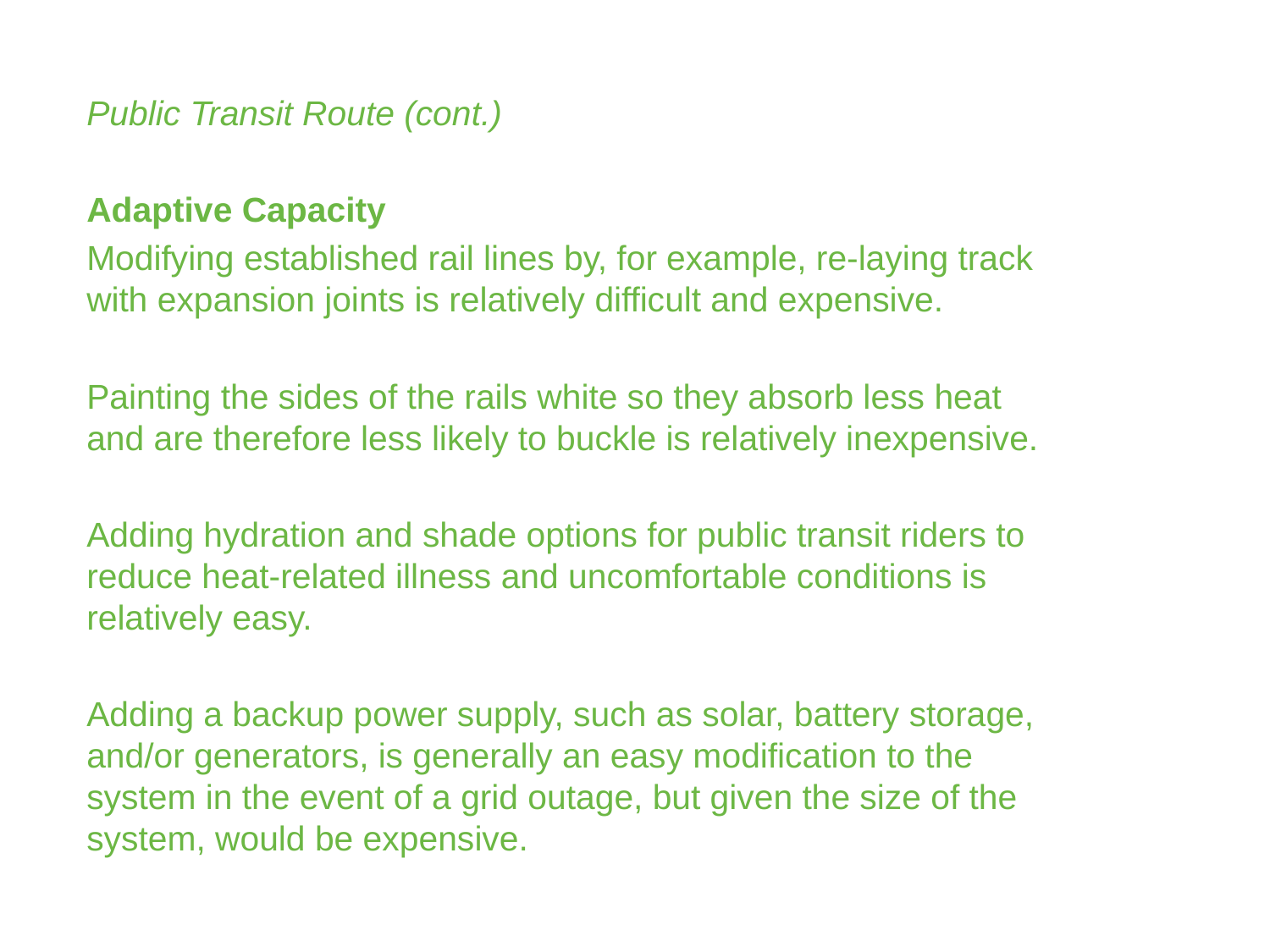

Public Transit Route (cont.)

Adaptive Capacity
Modifying established rail lines by, for example, re-laying track with expansion joints is relatively difficult and expensive.

Painting the sides of the rails white so they absorb less heat and are therefore less likely to buckle is relatively inexpensive.

Adding hydration and shade options for public transit riders to reduce heat-related illness and uncomfortable conditions is relatively easy.

Adding a backup power supply, such as solar, battery storage, and/or generators, is generally an easy modification to the system in the event of a grid outage, but given the size of the system, would be expensive.